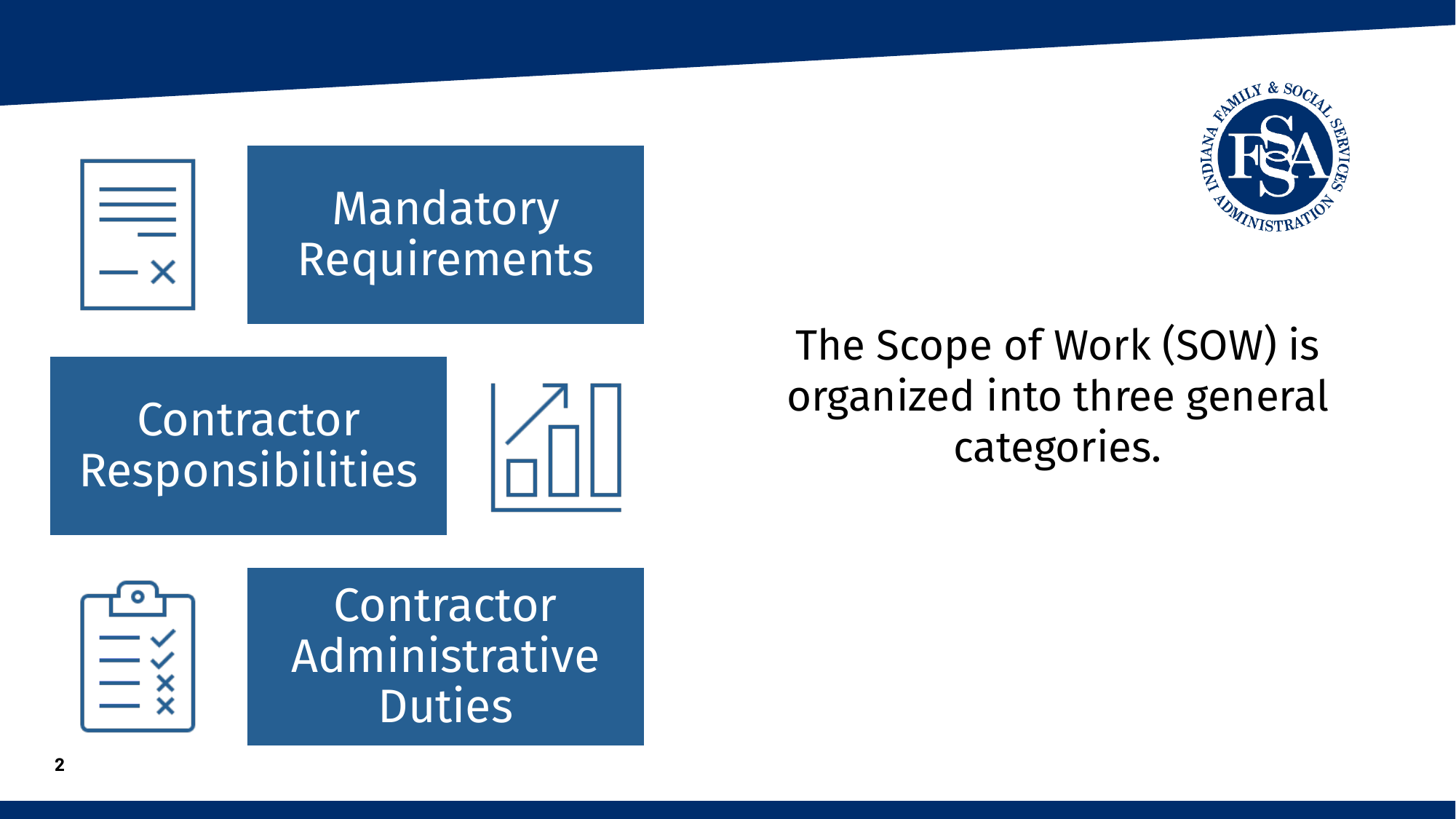

Mandatory Requirements
Contractor Responsibilities
Contractor Administrative Duties
The Scope of Work (SOW) is organized into three general categories.

2